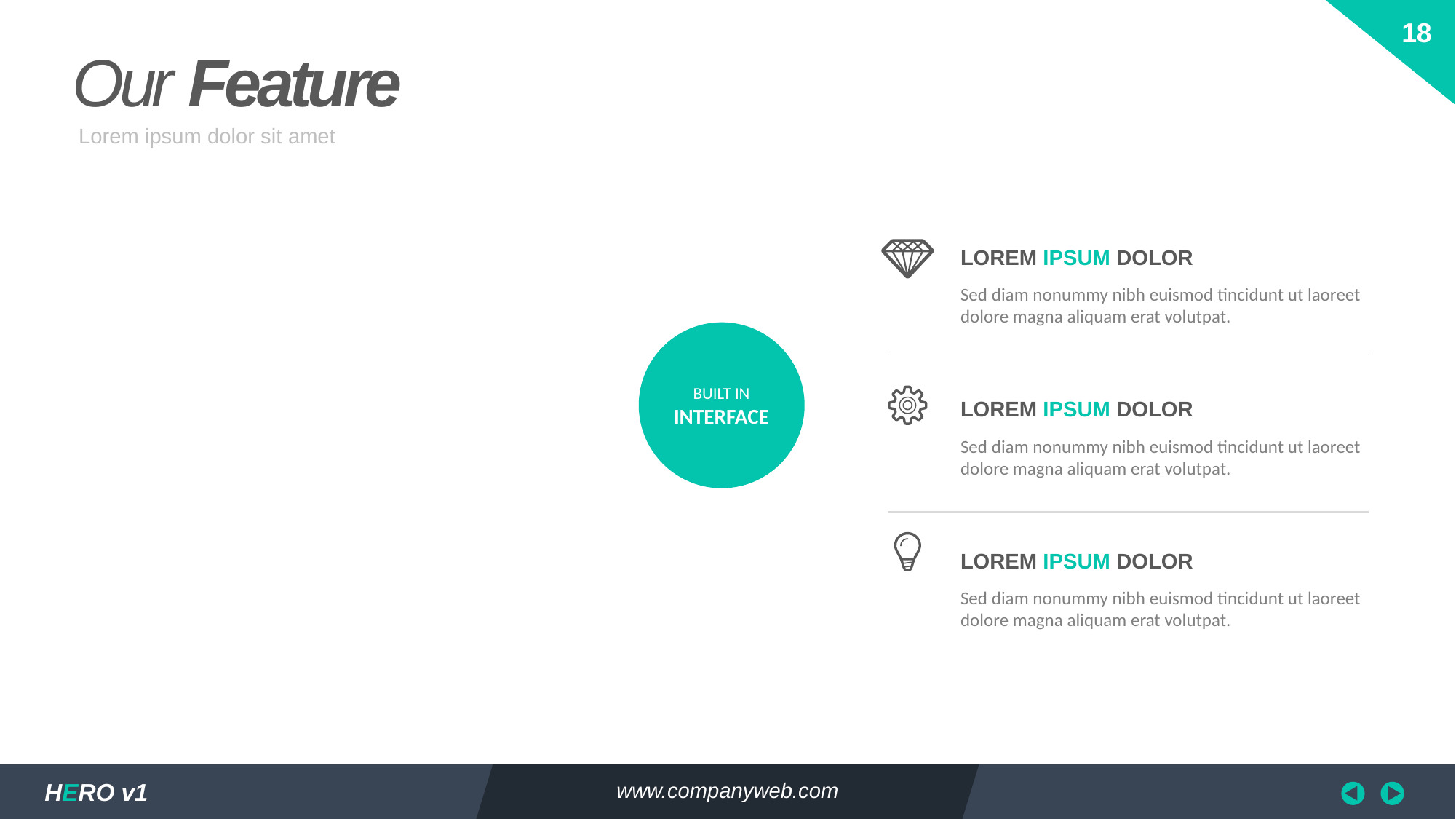

Our Feature
Lorem ipsum dolor sit amet

LOREM IPSUM DOLOR
Sed diam nonummy nibh euismod tincidunt ut laoreet dolore magna aliquam erat volutpat.

BUILT IN
INTERFACE

LOREM IPSUM DOLOR
Sed diam nonummy nibh euismod tincidunt ut laoreet dolore magna aliquam erat volutpat.

LOREM IPSUM DOLOR
Sed diam nonummy nibh euismod tincidunt ut laoreet dolore magna aliquam erat volutpat.